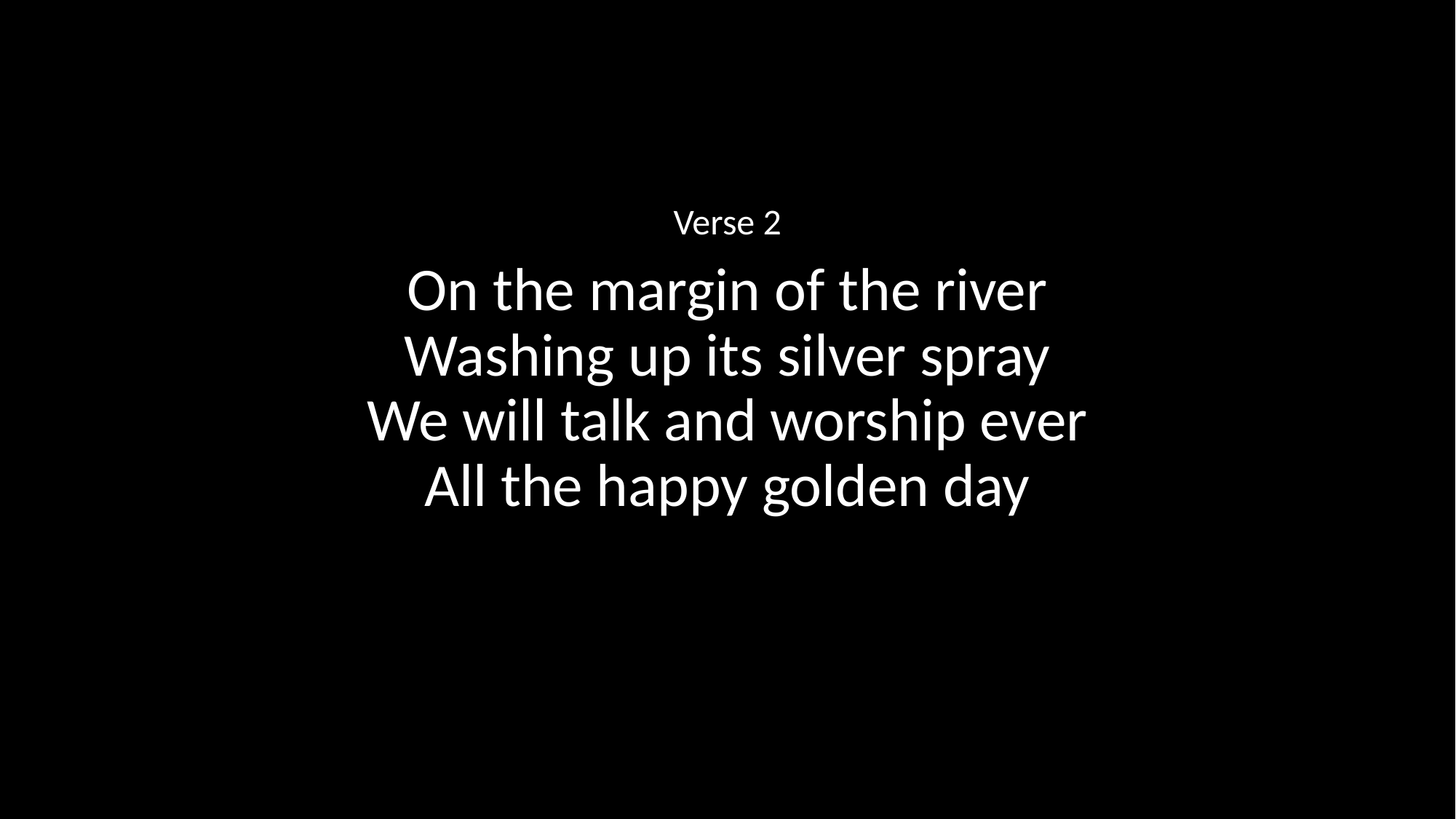

Verse 2
On the margin of the river
Washing up its silver spray
We will talk and worship ever
All the happy golden day